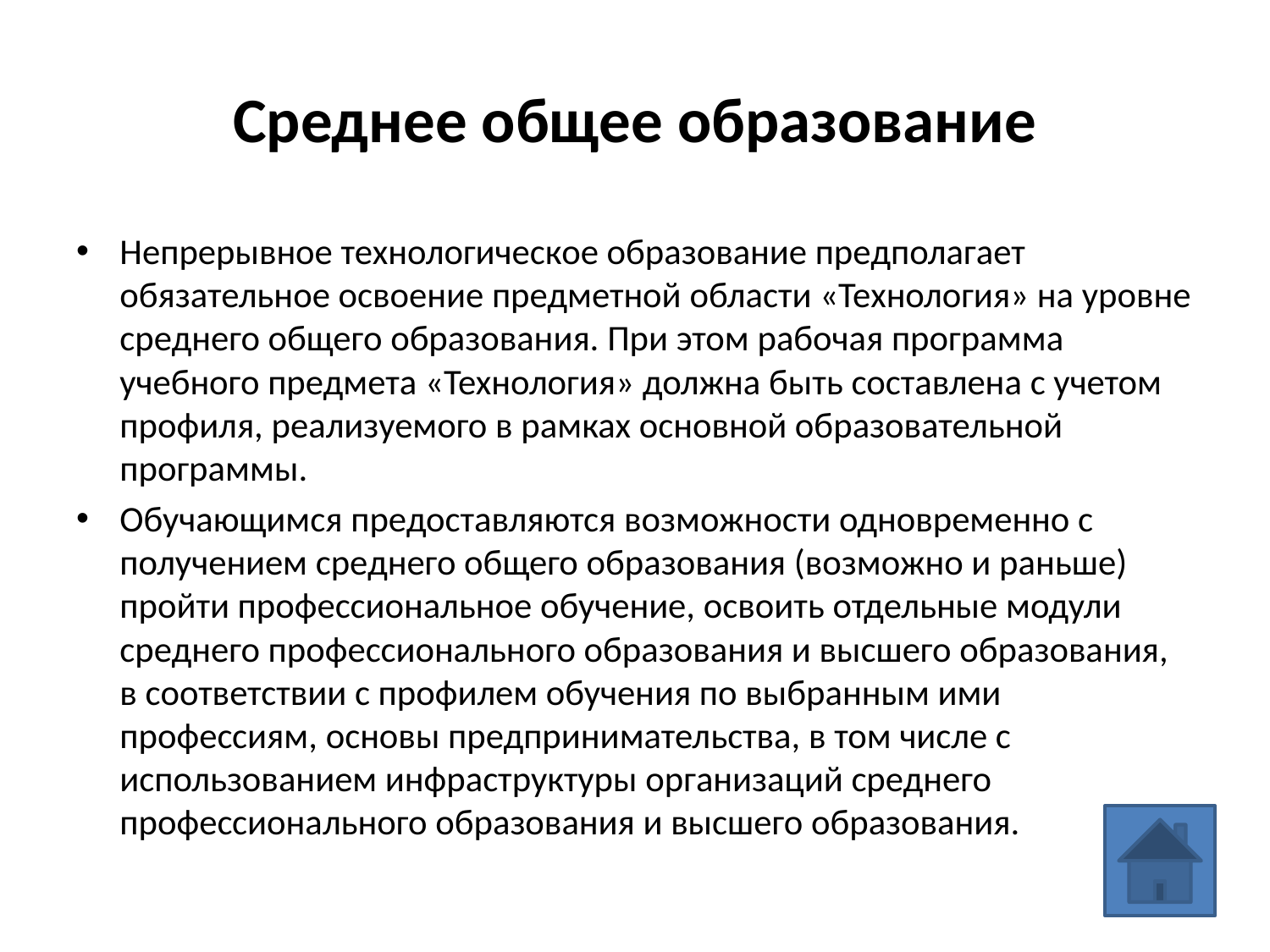

# Среднее общее образование
Непрерывное технологическое образование предполагает обязательное освоение предметной области «Технология» на уровне среднего общего образования. При этом рабочая программа учебного предмета «Технология» должна быть составлена с учетом профиля, реализуемого в рамках основной образовательной программы.
Обучающимся предоставляются возможности одновременно с получением среднего общего образования (возможно и раньше) пройти профессиональное обучение, освоить отдельные модули среднего профессионального образования и высшего образования, в соответствии с профилем обучения по выбранным ими профессиям, основы предпринимательства, в том числе с использованием инфраструктуры организаций среднего профессионального образования и высшего образования.